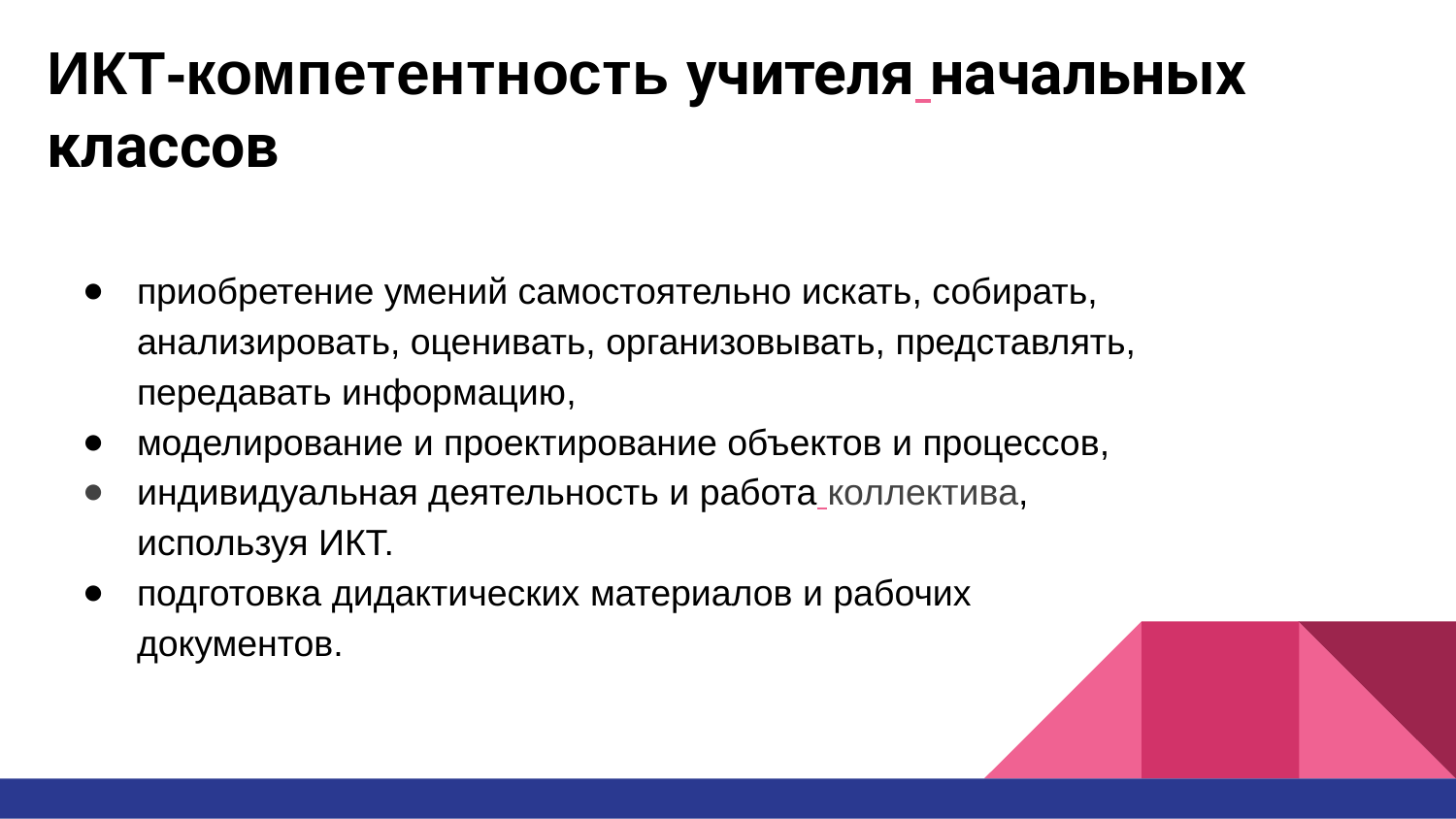

# ИКТ-компетентность учителя начальных классов

приобретение умений самостоятельно искать, собирать, анализировать, оценивать, организовывать, представлять, передавать информацию,
моделирование и проектирование объектов и процессов,
индивидуальная деятельность и работа коллектива, используя ИКТ.
подготовка дидактических материалов и рабочих документов.